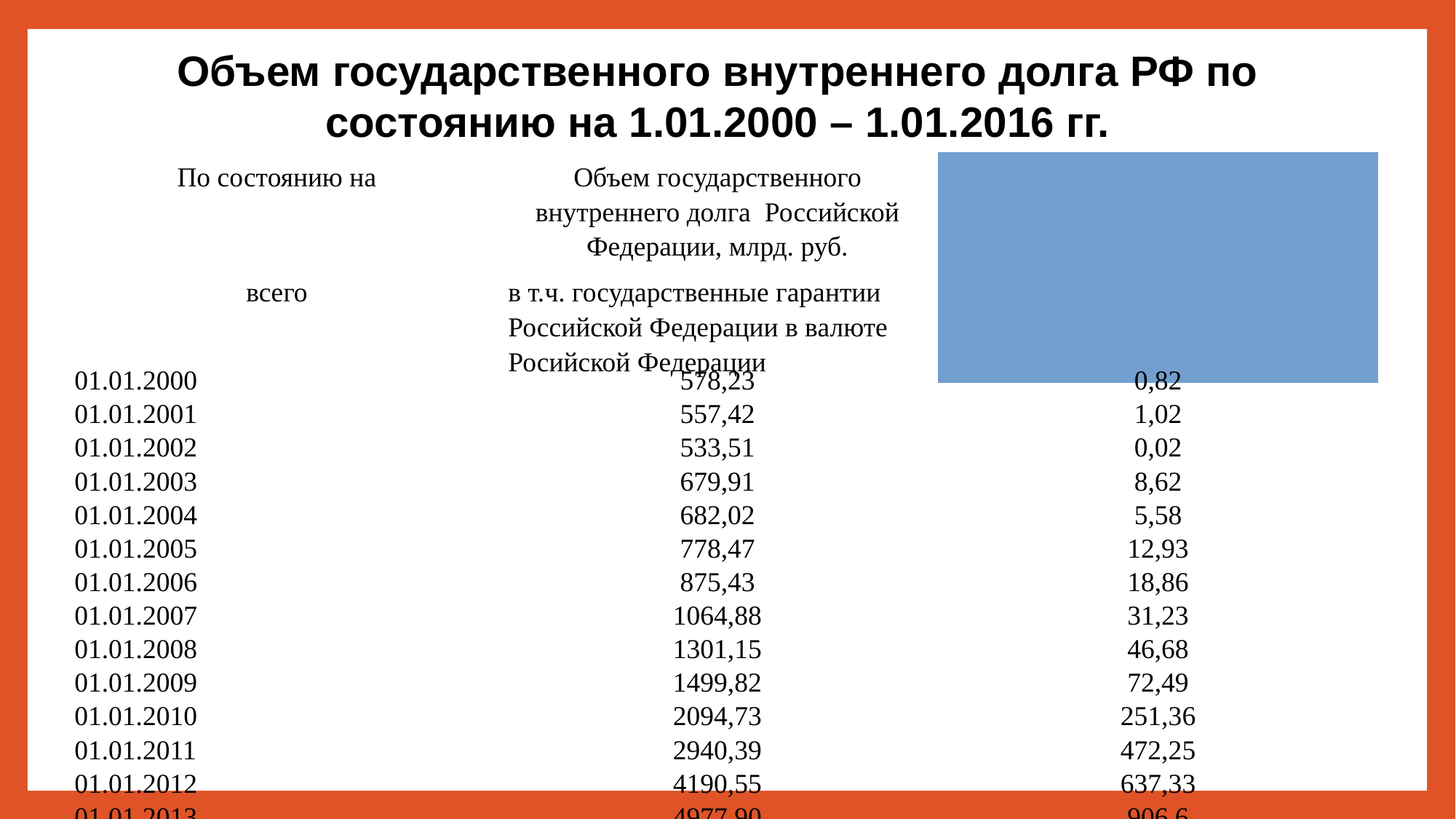

Объем государственного внутреннего долга РФ по состоянию на 1.01.2000 – 1.01.2016 гг.
| По состоянию на | Объем государственного внутреннего долга Российской Федерации, млрд. руб. |
| --- | --- |
| всего | в т.ч. государственные гарантии Российской Федерации в валюте Росийской Федерации |
| 01.01.2000 | 578,23 | 0,82 |
| 01.01.2001 | 557,42 | 1,02 |
| 01.01.2002 | 533,51 | 0,02 |
| 01.01.2003 | 679,91 | 8,62 |
| 01.01.2004 | 682,02 | 5,58 |
| 01.01.2005 | 778,47 | 12,93 |
| 01.01.2006 | 875,43 | 18,86 |
| 01.01.2007 | 1064,88 | 31,23 |
| 01.01.2008 | 1301,15 | 46,68 |
| 01.01.2009 | 1499,82 | 72,49 |
| 01.01.2010 | 2094,73 | 251,36 |
| 01.01.2011 | 2940,39 | 472,25 |
| 01.01.2012 | 4190,55 | 637,33 |
| 01.01.2013 | 4977,90 | 906,6 |
| 01.01.2014 | 5722,24 | 1289,85 |
| 01.01.2015 | 7241,17 | 1765,46 |
| 01.01.2016 | 7307,611 | 1734,516 |